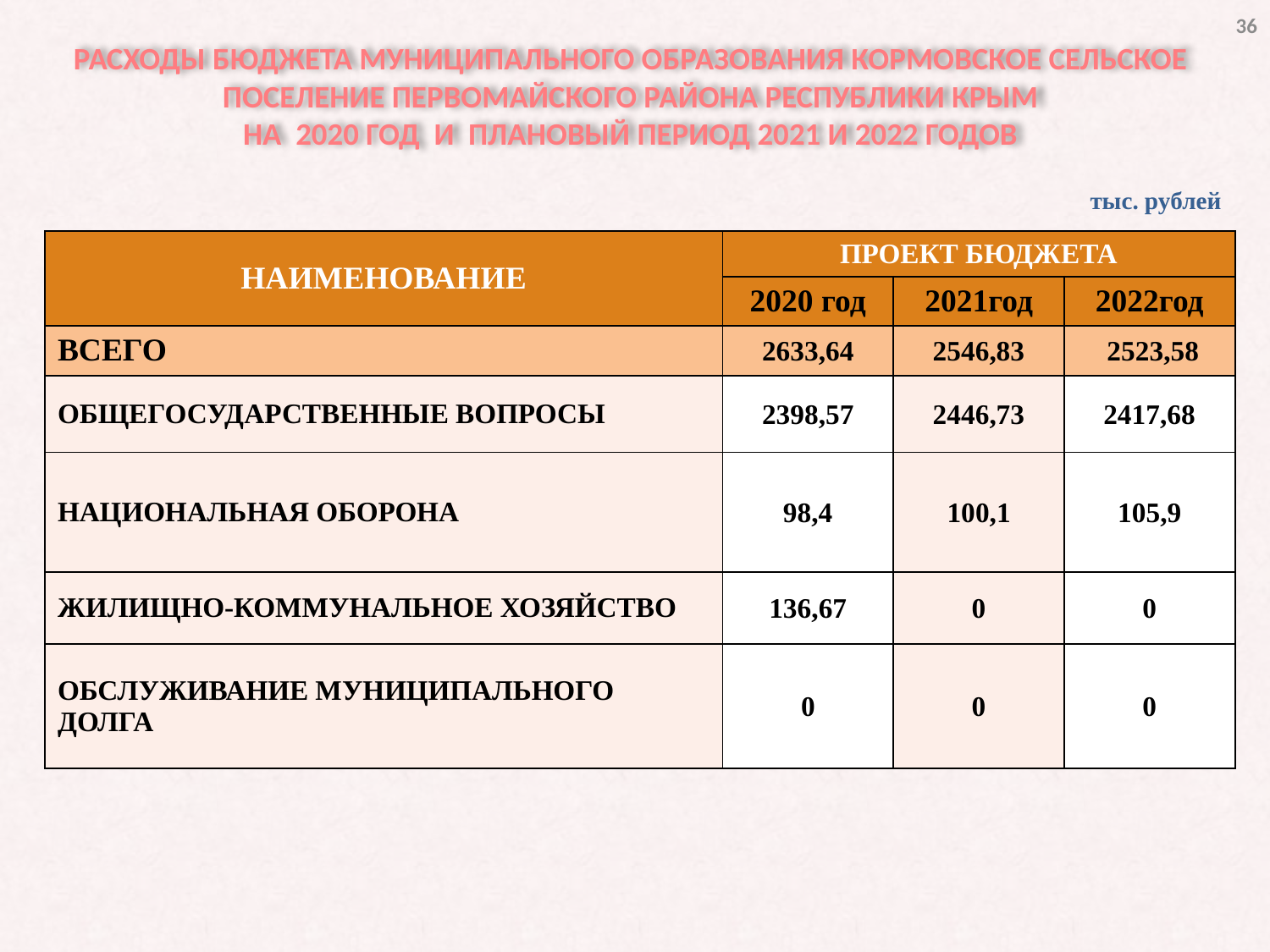

# РАСХОДЫ БЮДЖЕТА МУНИЦИПАЛЬНОГО ОБРАЗОВАНИЯ КОРМОВСКОЕ СЕЛЬСКОЕ ПОСЕЛЕНИЕ ПЕРВОМАЙСКОГО РАЙОНА РЕСПУБЛИКИ КРЫМ НА  2020 ГОД  И  ПЛАНОВЫЙ ПЕРИОД 2021 И 2022 ГОДОВ
36
тыс. рублей
| НАИМЕНОВАНИЕ | ПРОЕКТ БЮДЖЕТА |  |  |
| --- | --- | --- | --- |
|  | 2020 год | 2021год | 2022год |
| ВСЕГО | 2633,64 | 2546,83 | 2523,58 |
| ОБЩЕГОСУДАРСТВЕННЫЕ ВОПРОСЫ | 2398,57 | 2446,73 | 2417,68 |
| НАЦИОНАЛЬНАЯ ОБОРОНА | 98,4 | 100,1 | 105,9 |
| ЖИЛИЩНО-КОММУНАЛЬНОЕ ХОЗЯЙСТВО | 136,67 | 0 | 0 |
| ОБСЛУЖИВАНИЕ МУНИЦИПАЛЬНОГО ДОЛГА | 0 | 0 | 0 |